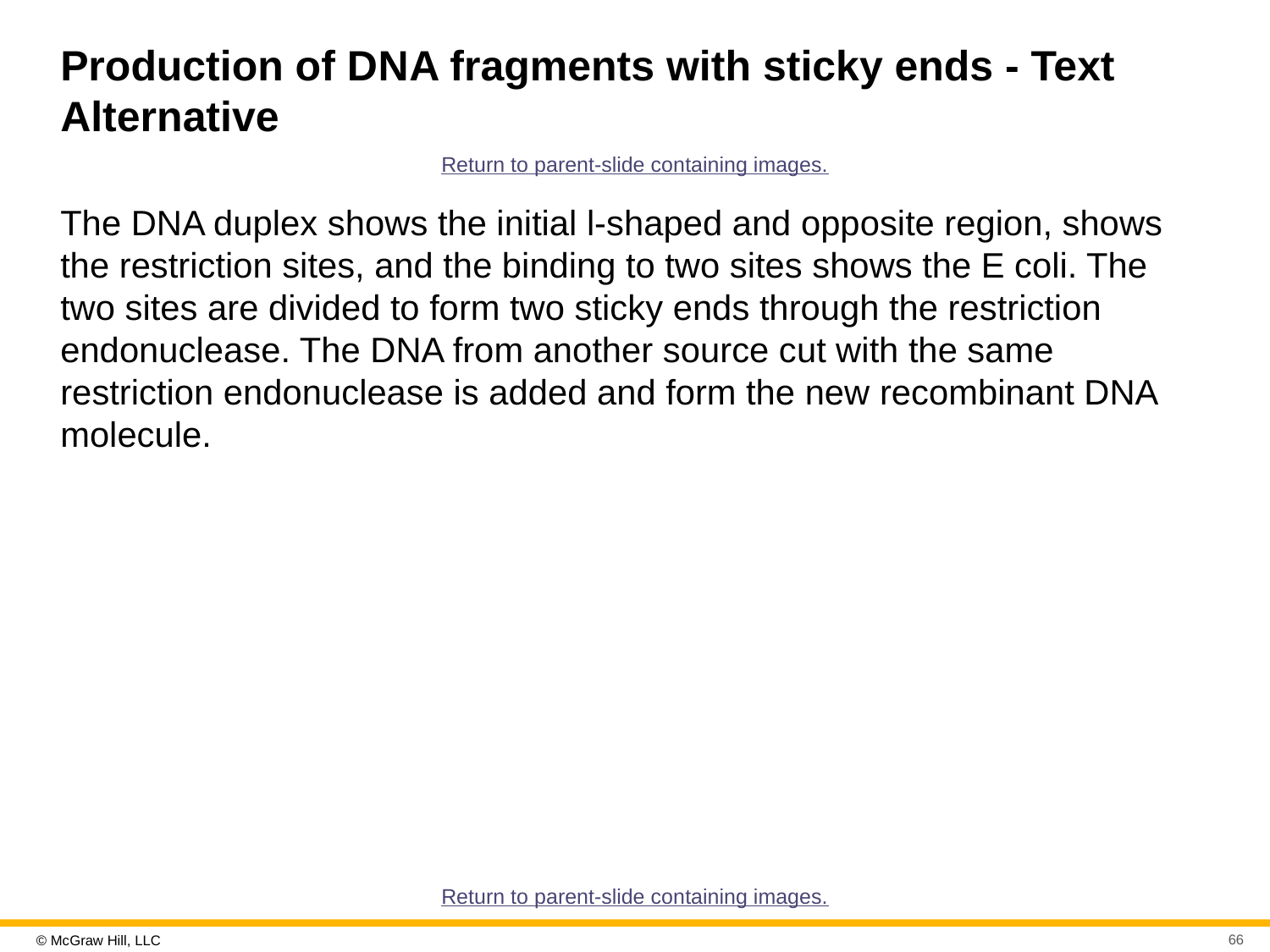

# Production of D N A fragments with sticky ends - Text Alternative
Return to parent-slide containing images.
The DNA duplex shows the initial l-shaped and opposite region, shows the restriction sites, and the binding to two sites shows the E coli. The two sites are divided to form two sticky ends through the restriction endonuclease. The DNA from another source cut with the same restriction endonuclease is added and form the new recombinant DNA molecule.
Return to parent-slide containing images.
66